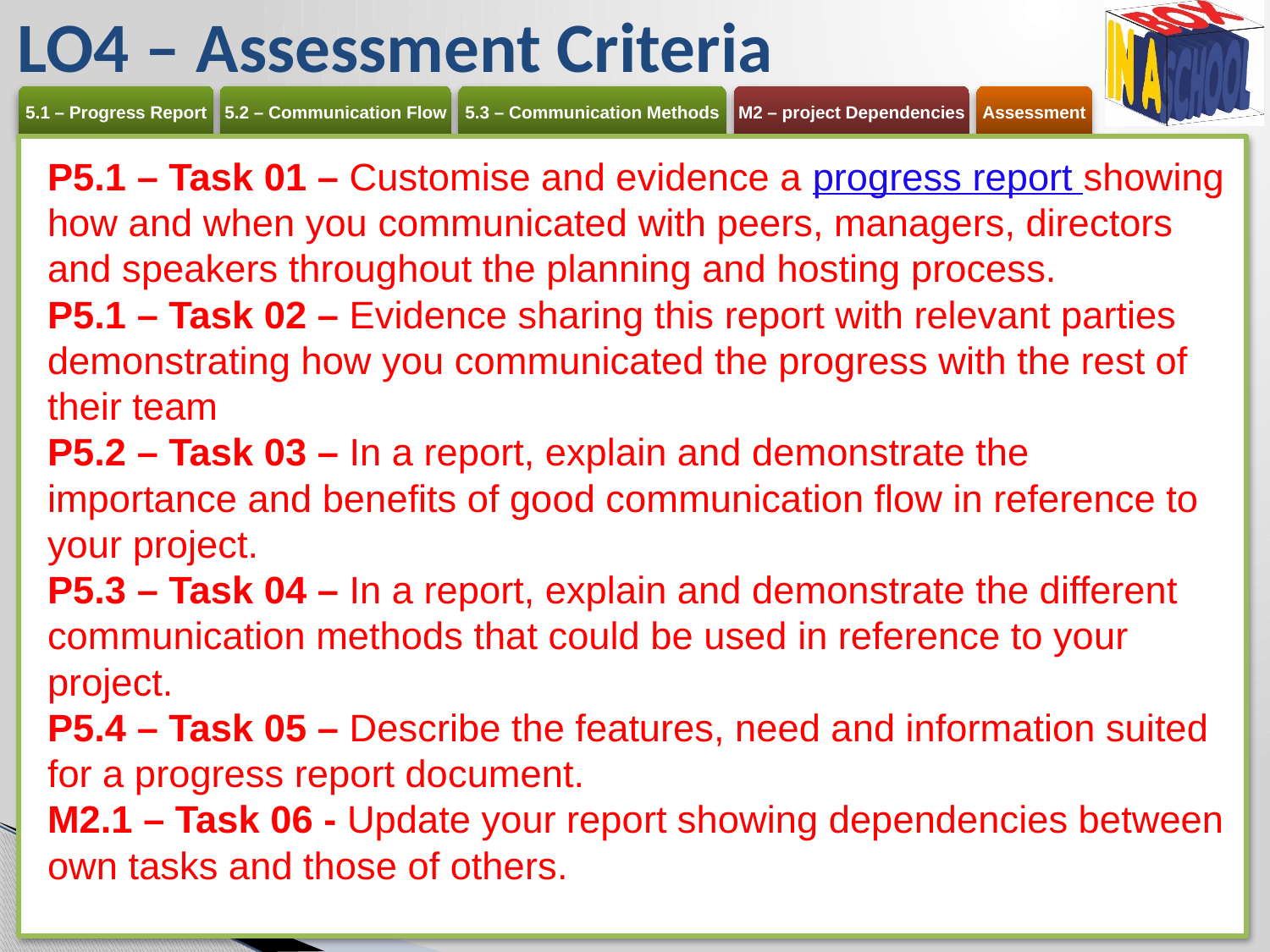

# LO4 – Assessment Criteria
P5.1 – Task 01 – Customise and evidence a progress report showing how and when you communicated with peers, managers, directors and speakers throughout the planning and hosting process.
P5.1 – Task 02 – Evidence sharing this report with relevant parties demonstrating how you communicated the progress with the rest of their team
P5.2 – Task 03 – In a report, explain and demonstrate the importance and benefits of good communication flow in reference to your project.
P5.3 – Task 04 – In a report, explain and demonstrate the different communication methods that could be used in reference to your project.
P5.4 – Task 05 – Describe the features, need and information suited for a progress report document.
M2.1 – Task 06 - Update your report showing dependencies between own tasks and those of others.